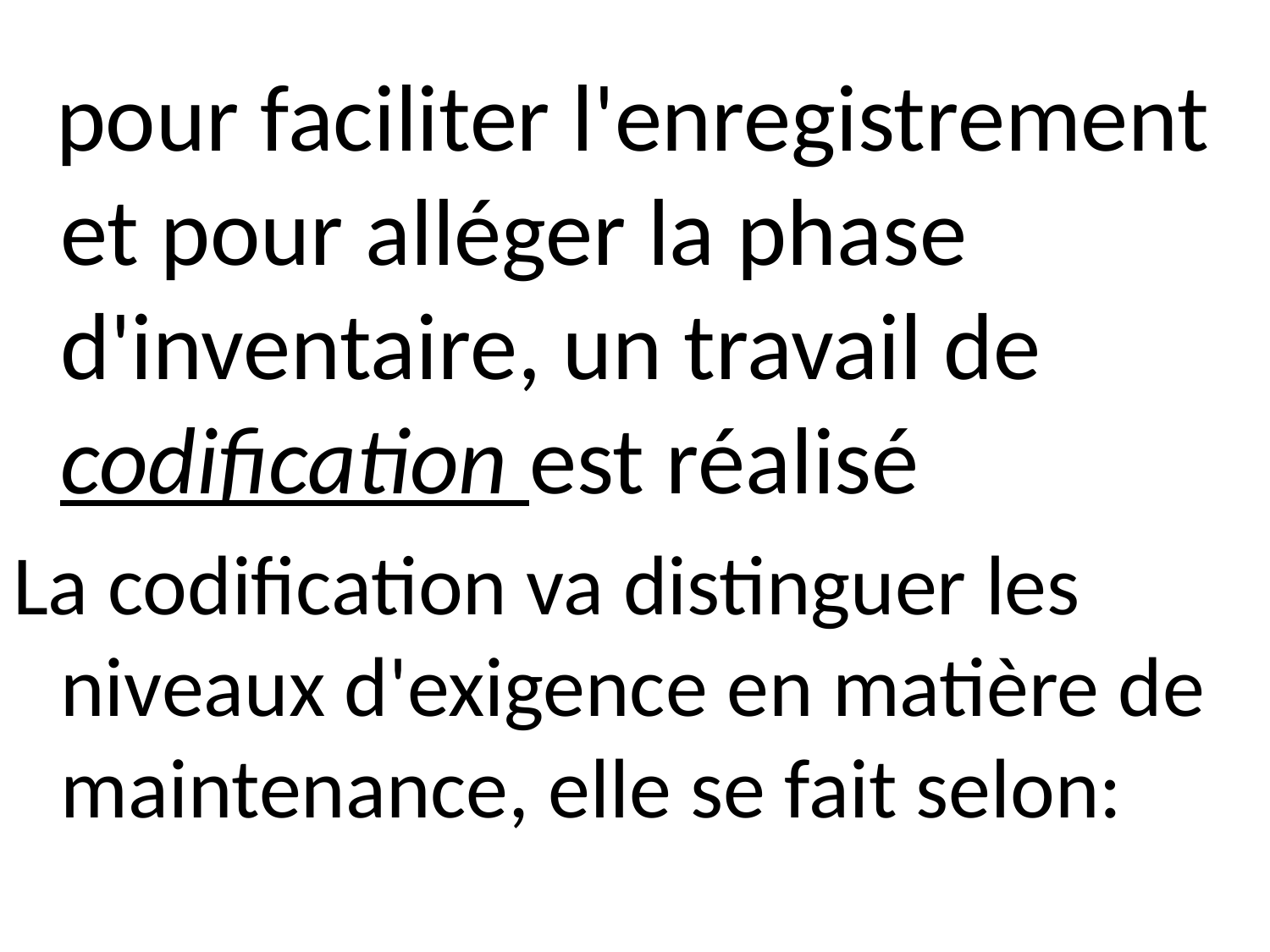

pour faciliter l'enregistrement et pour alléger la phase d'inventaire, un travail de codification est réalisé
La codification va distinguer les niveaux d'exigence en matière de maintenance, elle se fait selon: